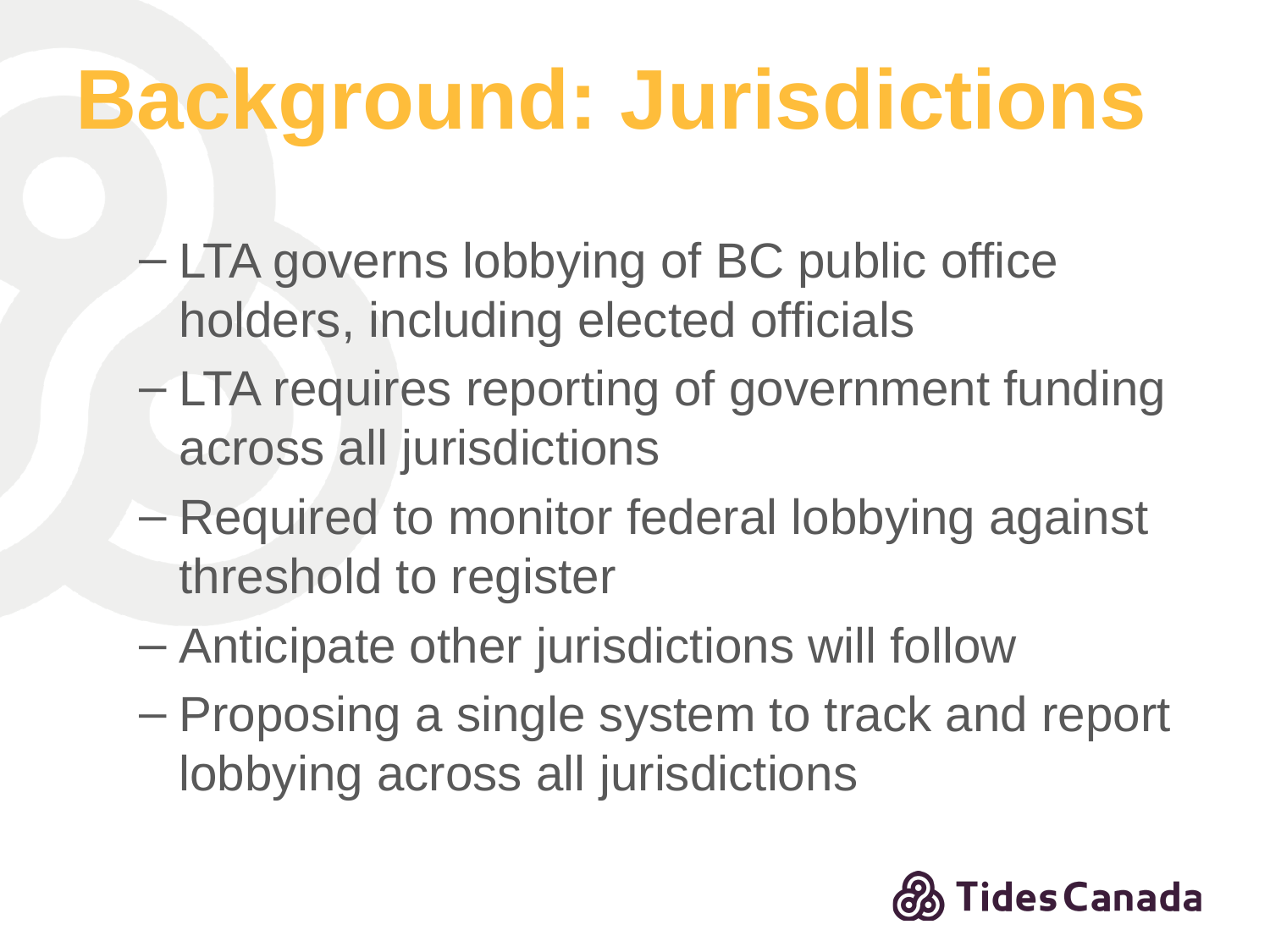

# Background: Jurisdictions
LTA governs lobbying of BC public office holders, including elected officials
LTA requires reporting of government funding across all jurisdictions
Required to monitor federal lobbying against threshold to register
Anticipate other jurisdictions will follow
Proposing a single system to track and report lobbying across all jurisdictions